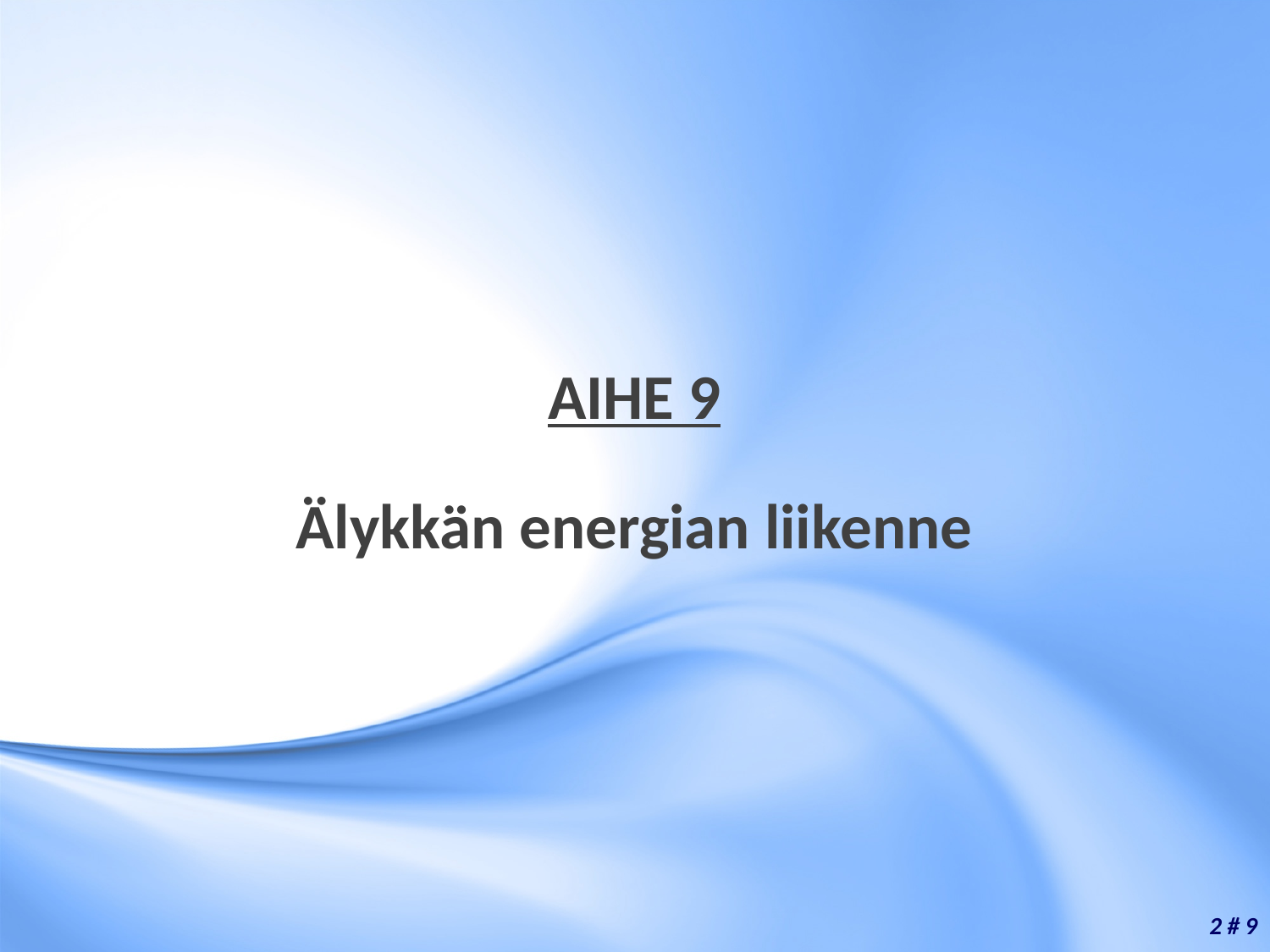

AIHE 9
Älykkän energian liikenne
2 # 9